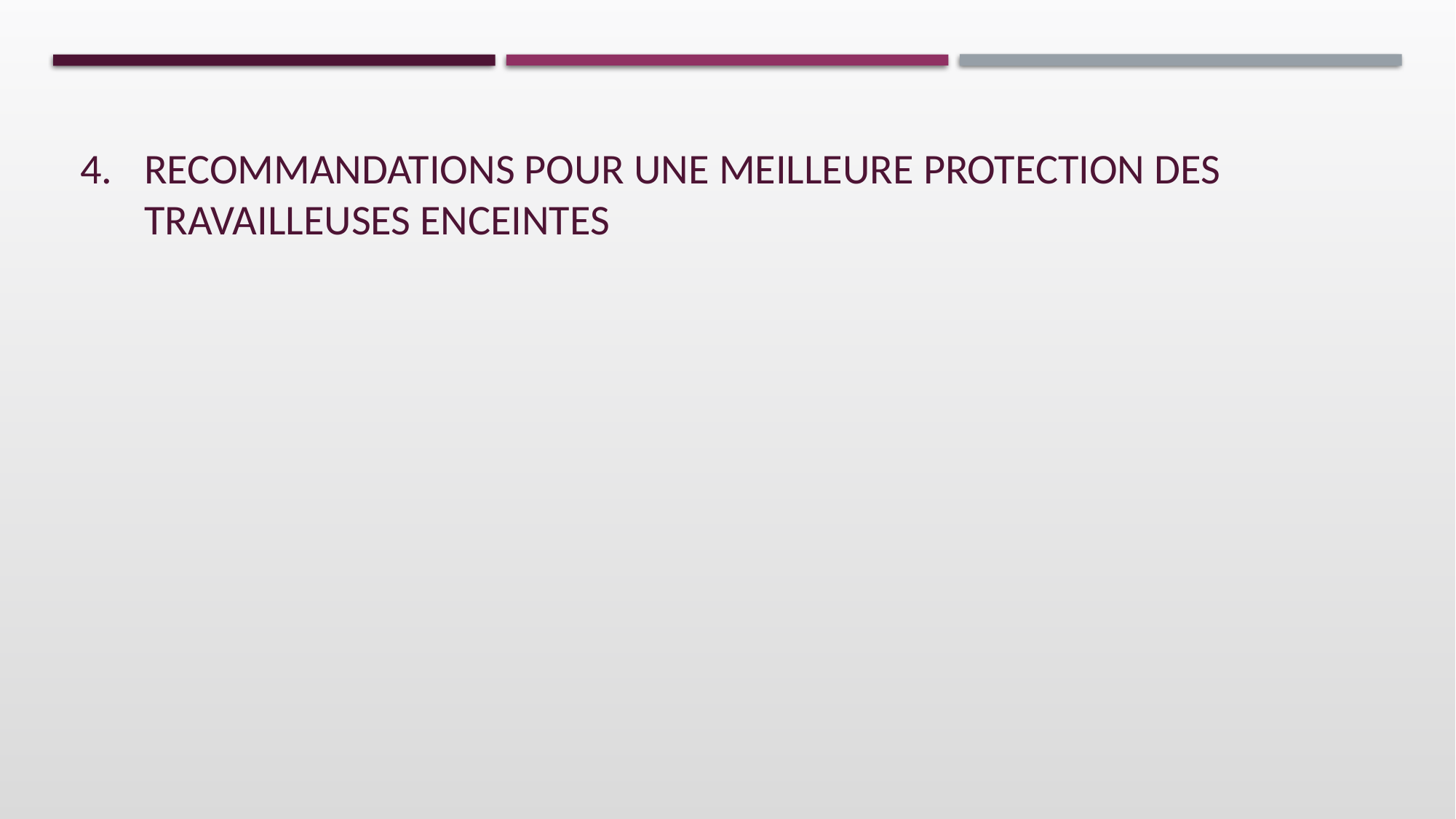

# 4.	Recommandations pour une meilleure protection des travailleuses enceintes